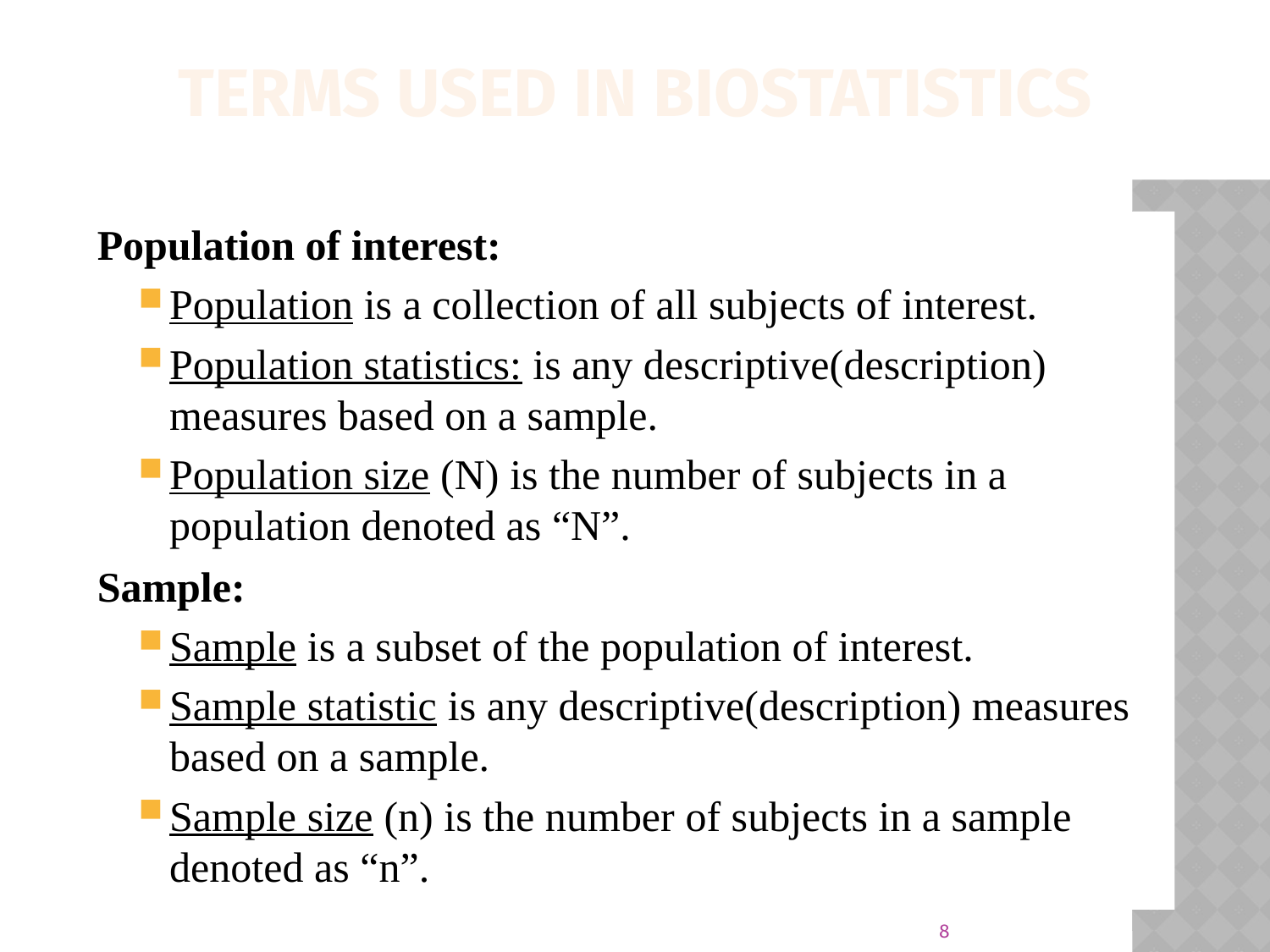

Terms Used in Biostatistics
Population of interest:
Population is a collection of all subjects of interest.
Population statistics: is any descriptive(description) measures based on a sample.
Population size (N) is the number of subjects in a population denoted as “N”.
Sample:
Sample is a subset of the population of interest.
Sample statistic is any descriptive(description) measures based on a sample.
Sample size (n) is the number of subjects in a sample denoted as “n”.
8